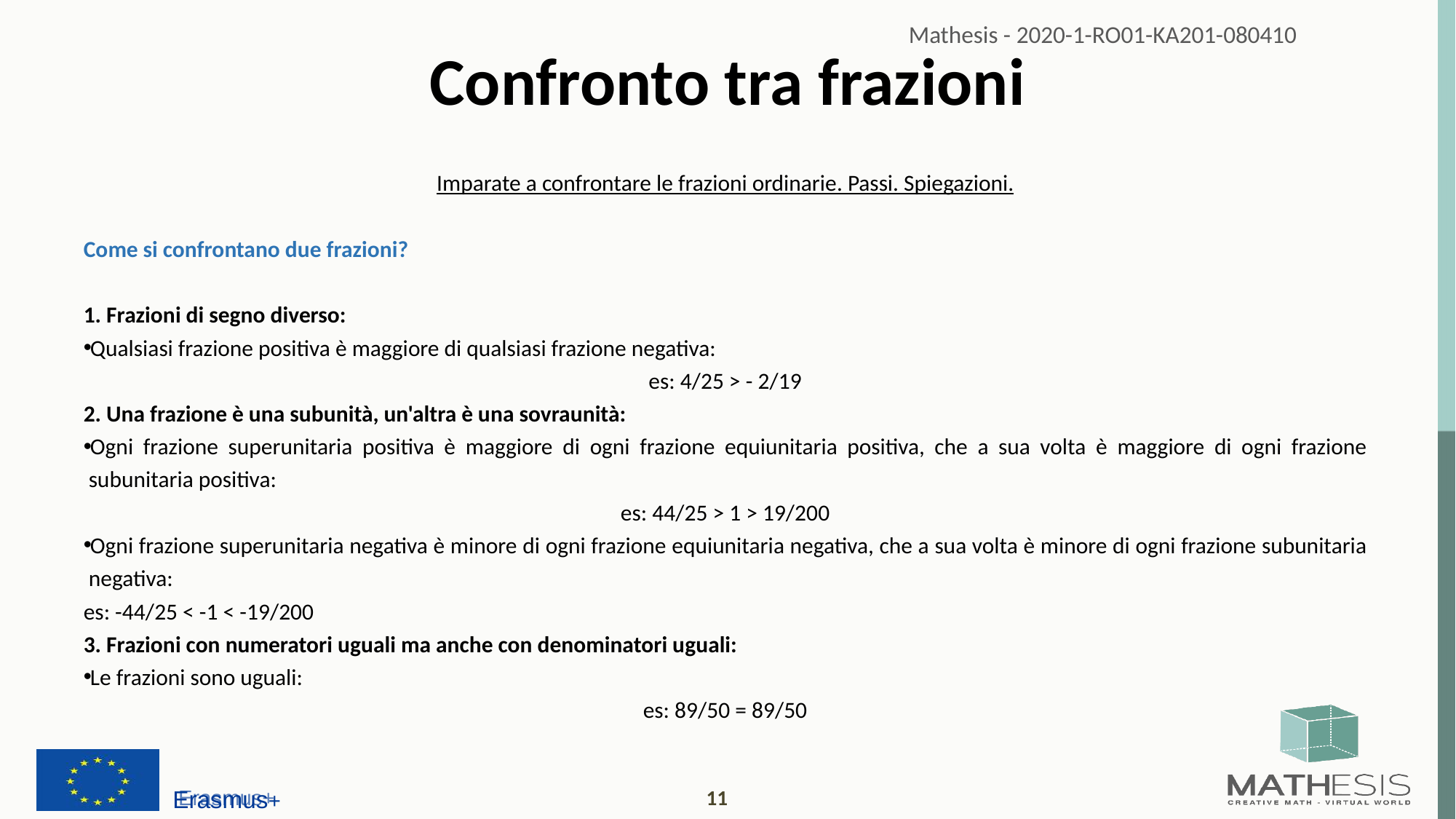

# Confronto tra frazioni
Imparate a confrontare le frazioni ordinarie. Passi. Spiegazioni.

Come si confrontano due frazioni?

1. Frazioni di segno diverso:
Qualsiasi frazione positiva è maggiore di qualsiasi frazione negativa:
es: 4/25 > - 2/19
2. Una frazione è una subunità, un'altra è una sovraunità:
Ogni frazione superunitaria positiva è maggiore di ogni frazione equiunitaria positiva, che a sua volta è maggiore di ogni frazione subunitaria positiva:
es: 44/25 > 1 > 19/200
Ogni frazione superunitaria negativa è minore di ogni frazione equiunitaria negativa, che a sua volta è minore di ogni frazione subunitaria negativa:
es: -44/25 < -1 < -19/200
3. Frazioni con numeratori uguali ma anche con denominatori uguali:
Le frazioni sono uguali:
es: 89/50 = 89/50